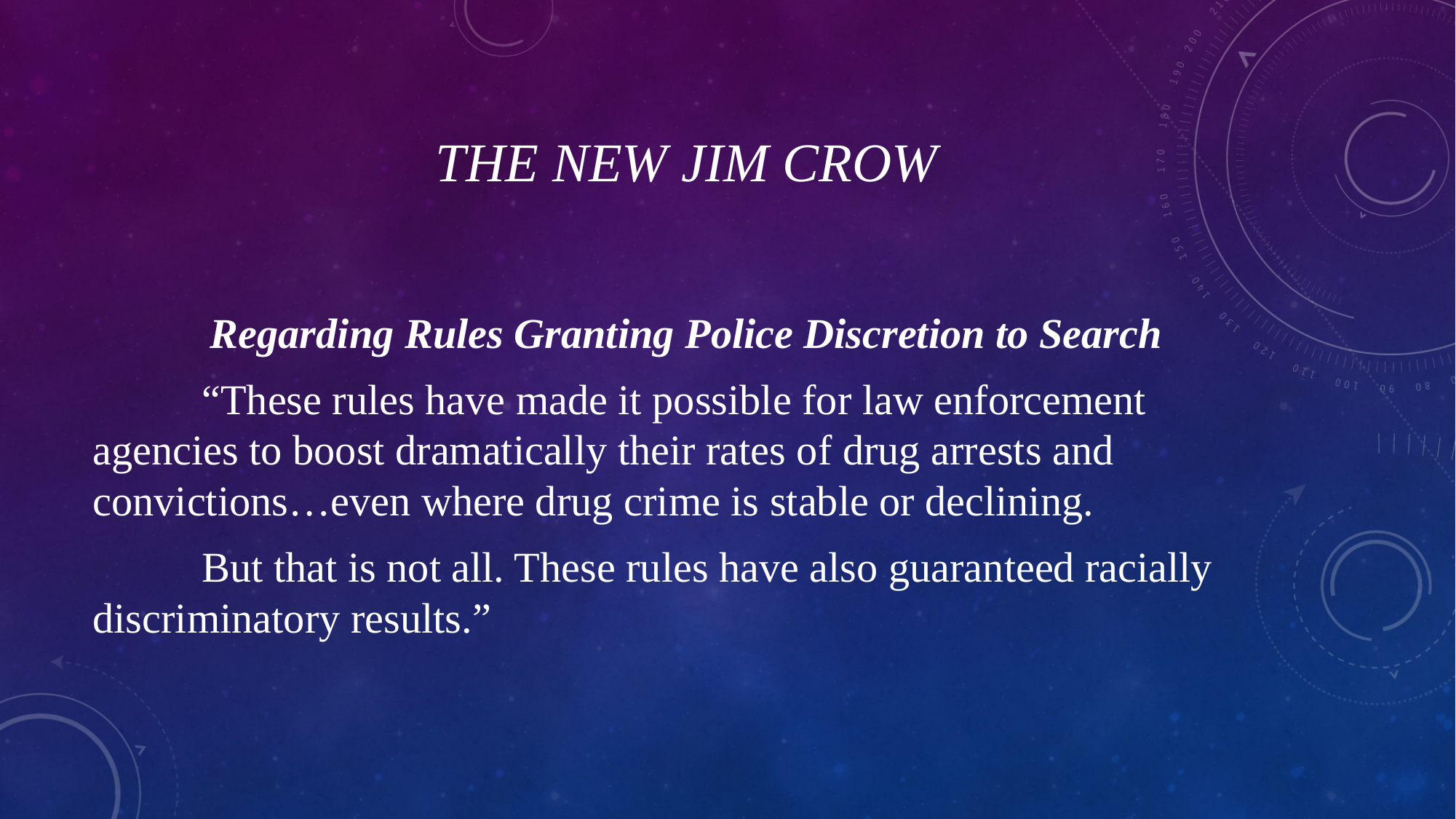

# The New Jim Crow
Regarding Rules Granting Police Discretion to Search
	“These rules have made it possible for law enforcement agencies to boost dramatically their rates of drug arrests and convictions…even where drug crime is stable or declining.
	But that is not all. These rules have also guaranteed racially discriminatory results.”